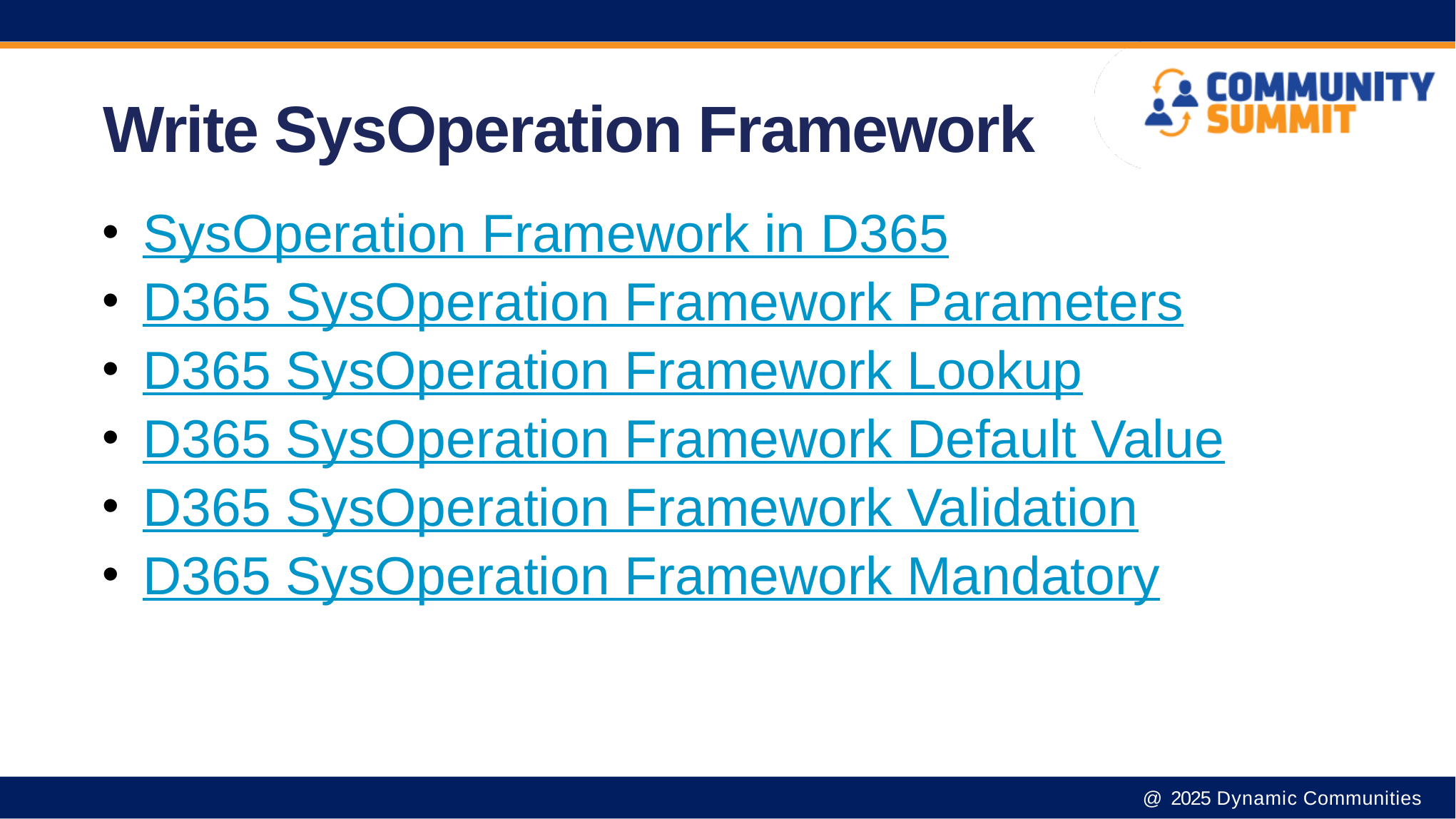

# Write SysOperation Framework
SysOperation Framework in D365
D365 SysOperation Framework Parameters
D365 SysOperation Framework Lookup
D365 SysOperation Framework Default Value
D365 SysOperation Framework Validation
D365 SysOperation Framework Mandatory